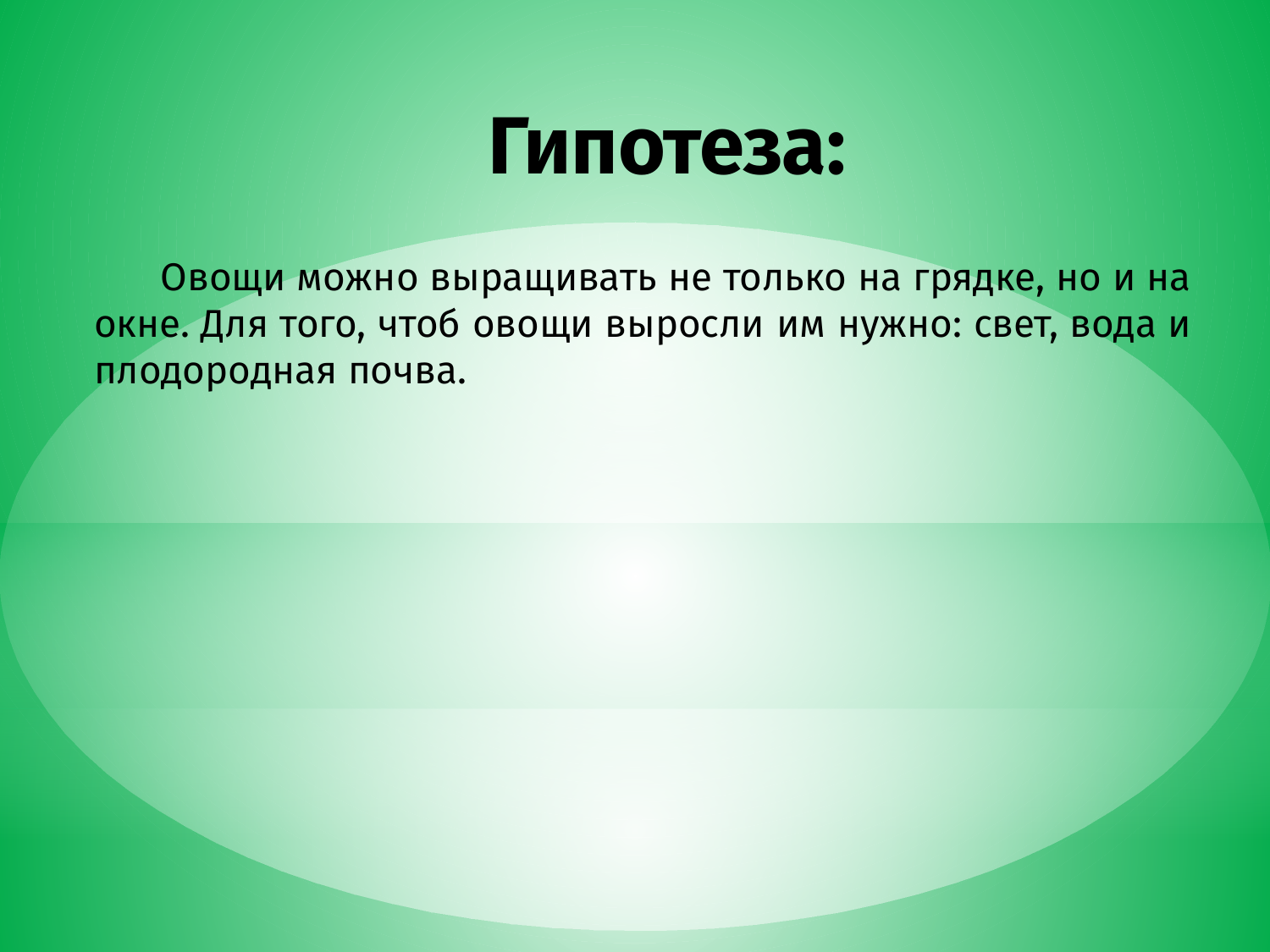

# Гипотеза:
      Овощи можно выращивать не только на грядке, но и на окне. Для того, чтоб овощи выросли им нужно: свет, вода и плодородная почва.